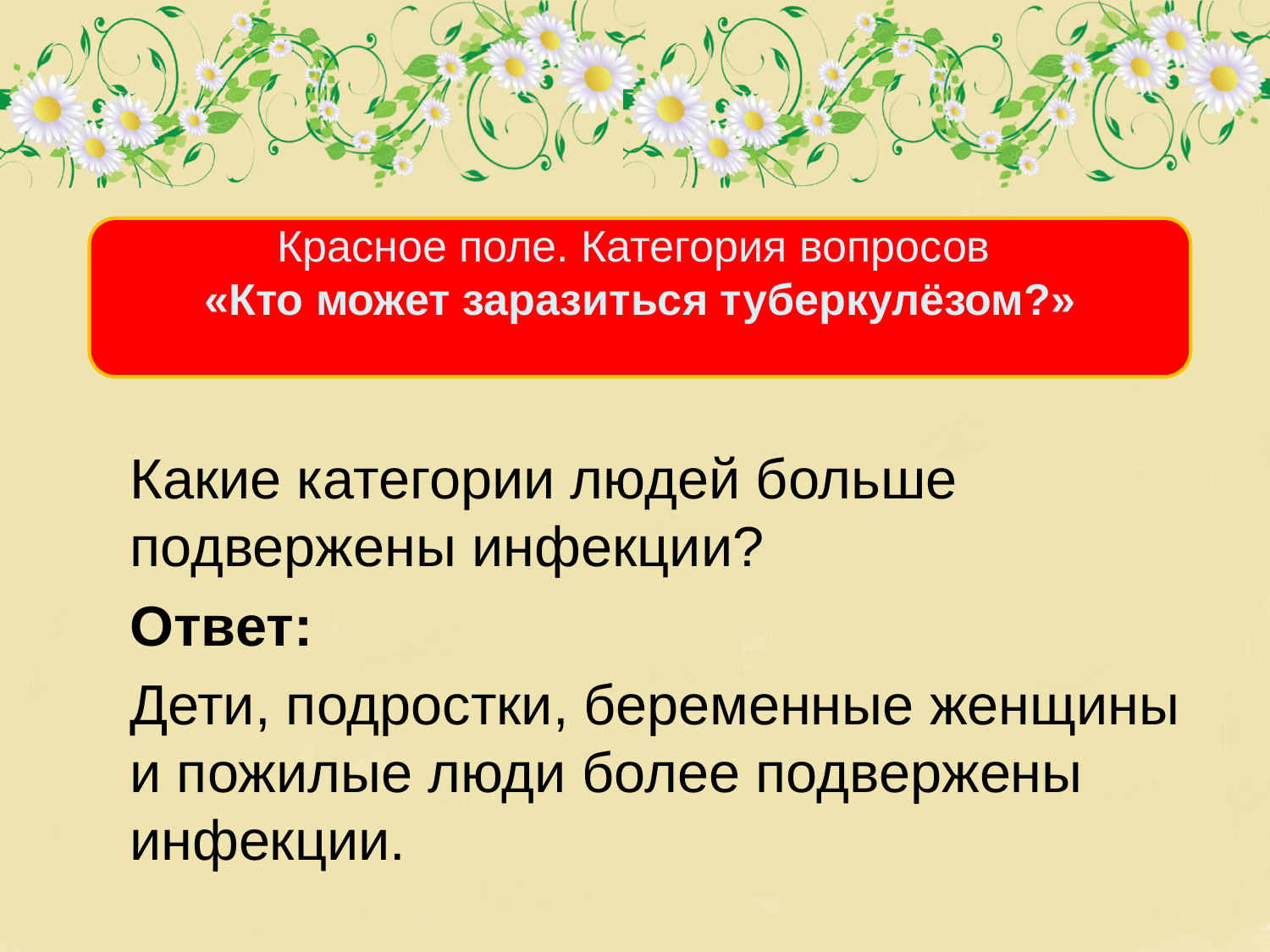

Красное поле. Категория вопросов
«Кто может заразиться туберкулёзом?»

	Какие категории людей больше подвержены инфекции?
	Ответ:
	Дети, подростки, беременные женщины и пожилые люди более подвержены инфекции.